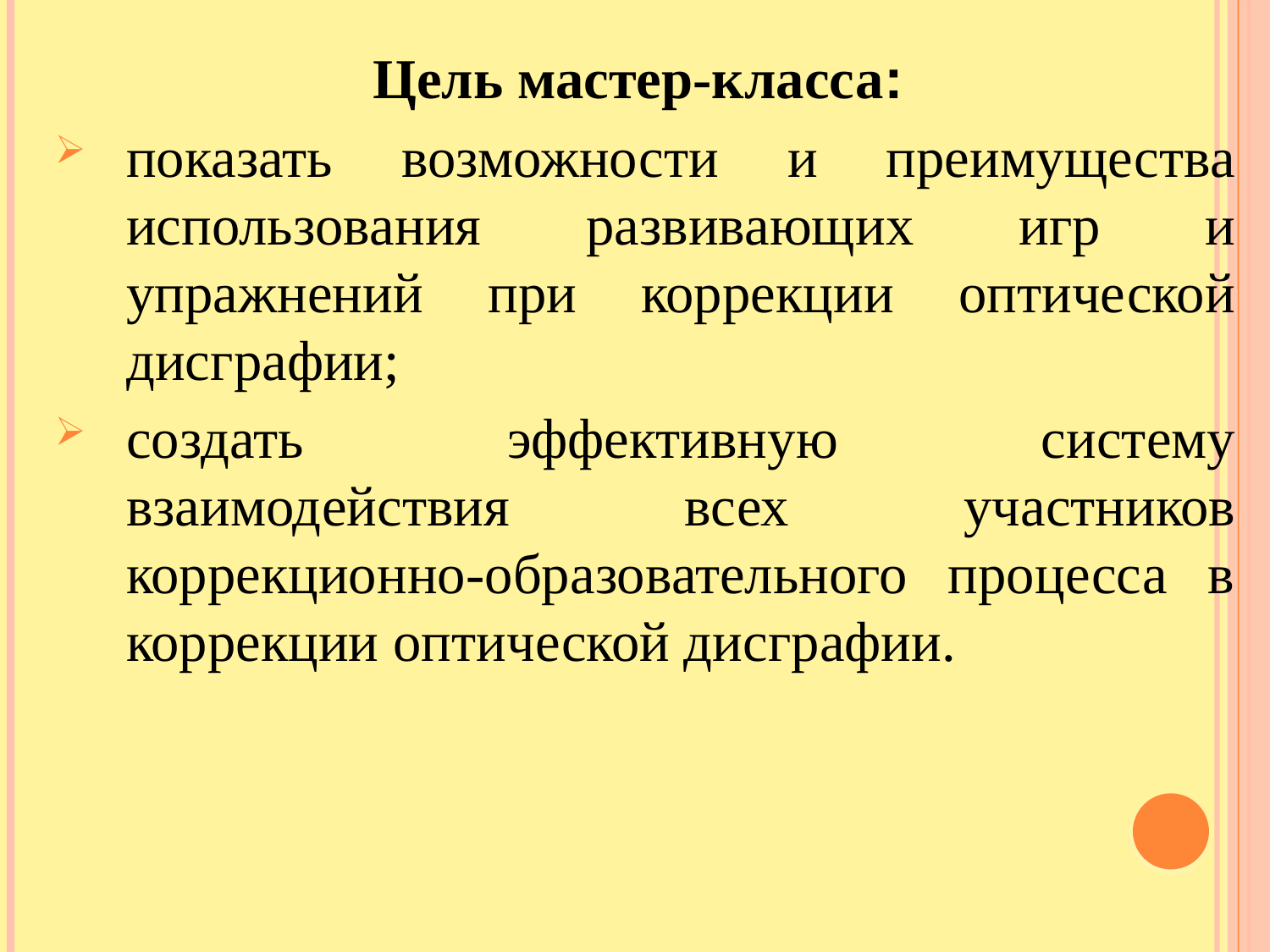

Цель мастер-класса:
показать возможности и преимущества использования развивающих игр и упражнений при коррекции оптической дисграфии;
создать эффективную систему взаимодействия всех участников коррекционно-образовательного процесса в коррекции оптической дисграфии.